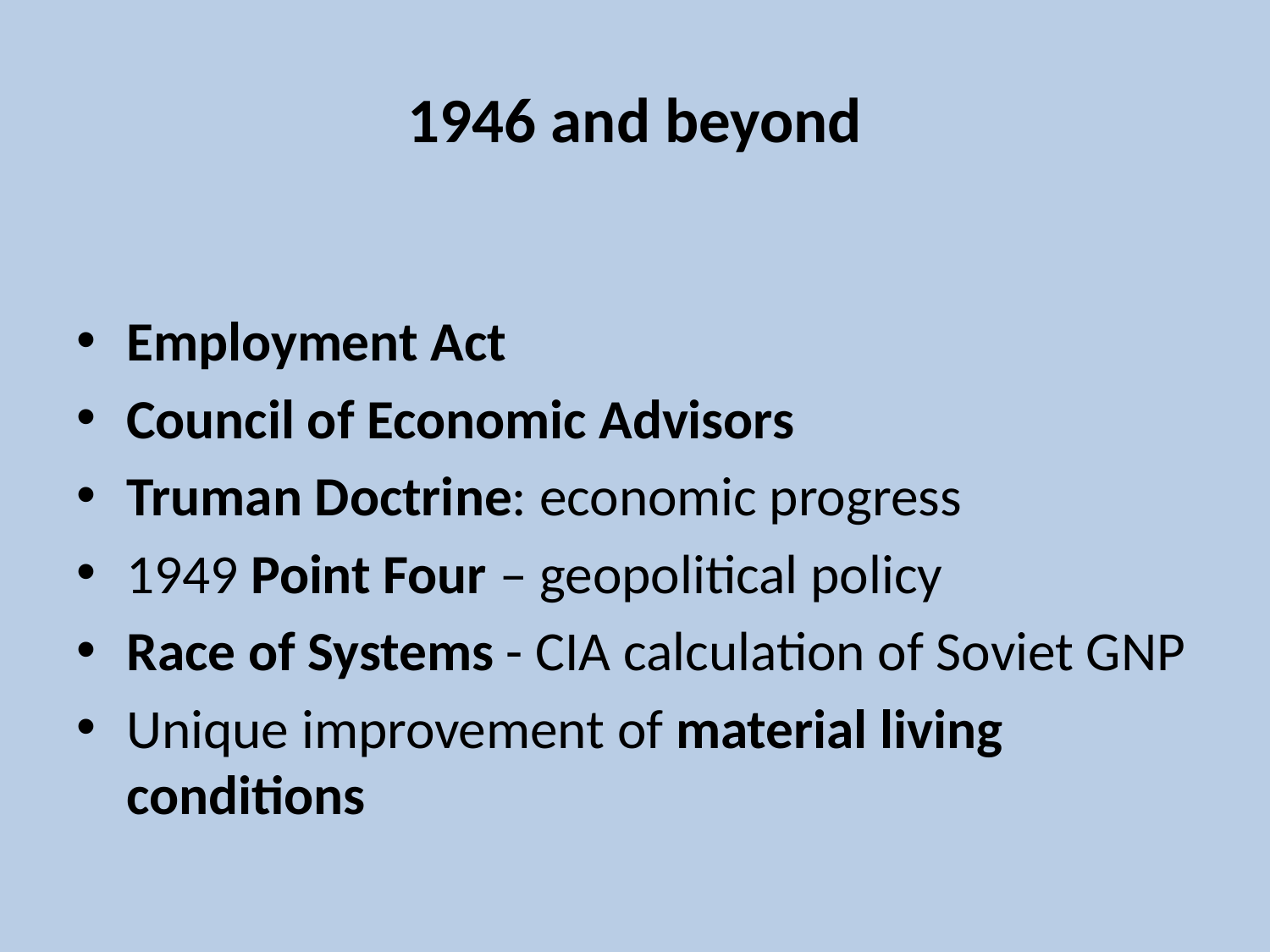

# 1946 and beyond

Employment Act
Council of Economic Advisors
Truman Doctrine: economic progress
1949 Point Four – geopolitical policy
Race of Systems - CIA calculation of Soviet GNP
Unique improvement of material living conditions